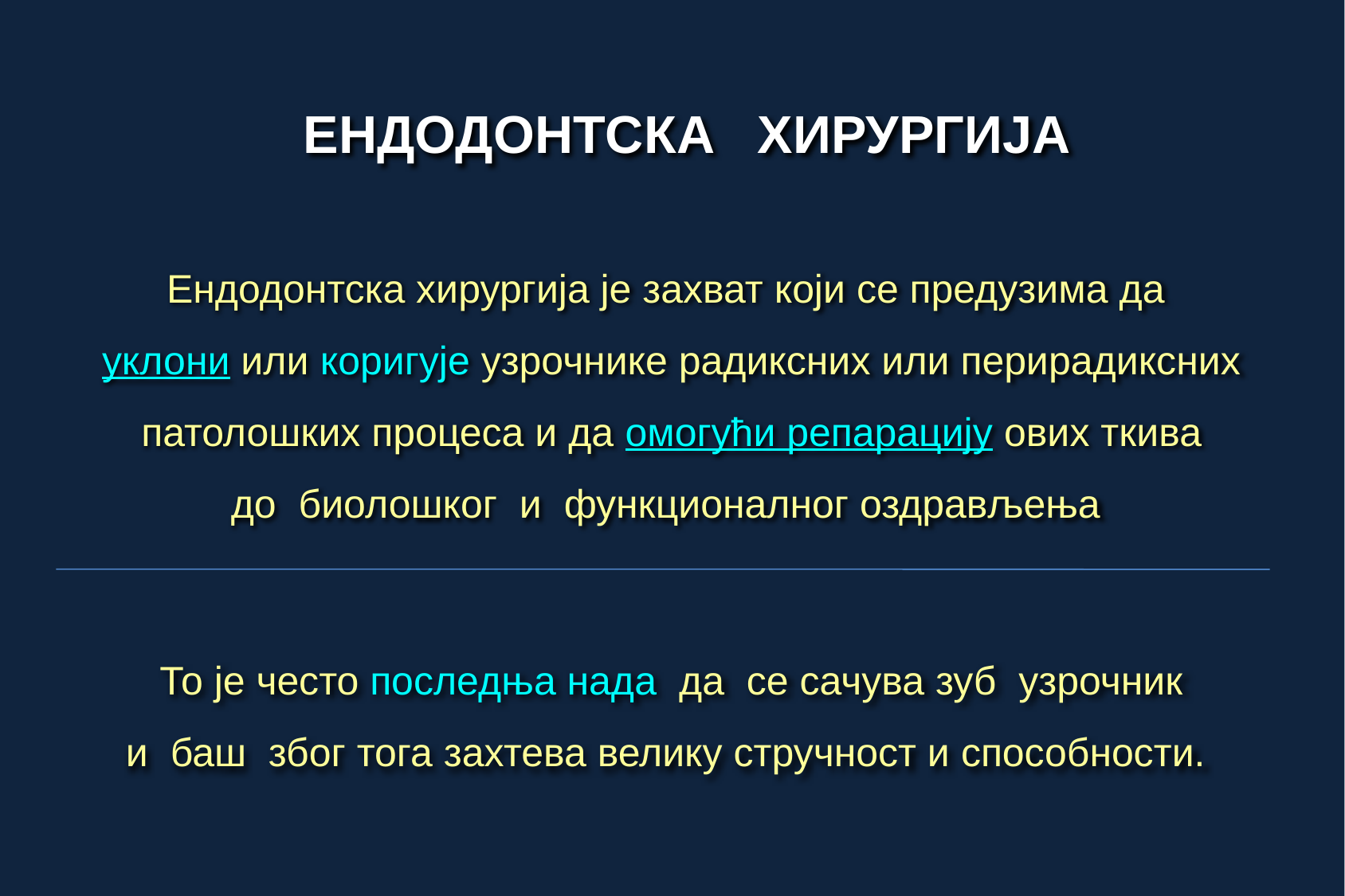

ЕНДОДОНТСКA   ХИРУРГИЈA
Ендодонтска хирургија је захват који се предузима да
уклони или коригује узрочнике радиксних или перирадиксних
патолошких процеса и да омогући репарацију ових ткива
до  биолошког  и  функционалног оздрављења
То је често последња нада  да  се сачува зуб  узрочник
и  баш  због тога захтева велику стручност и способности.